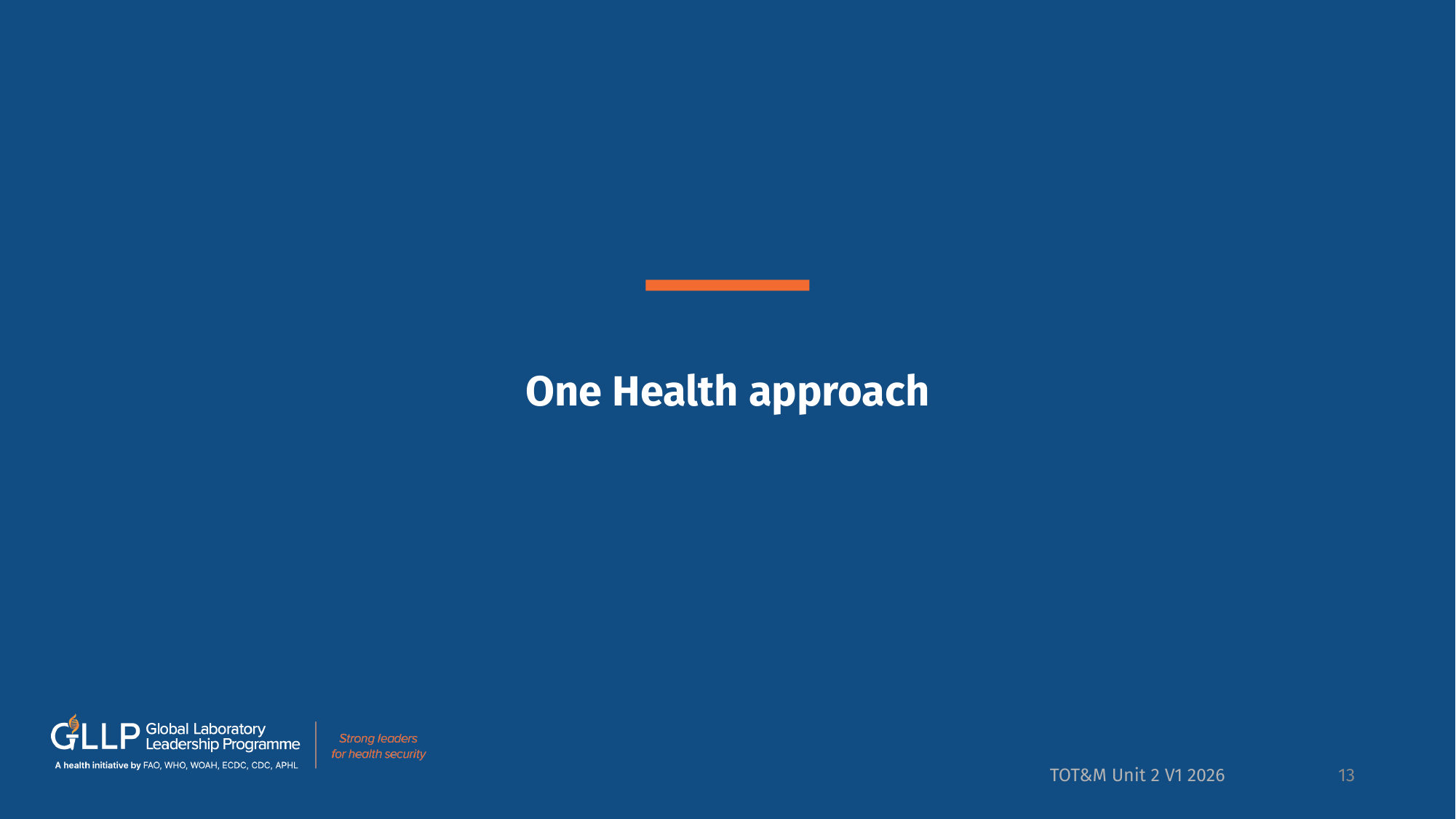

# One Health approach
TOT&M Unit 2 V1 2026
13